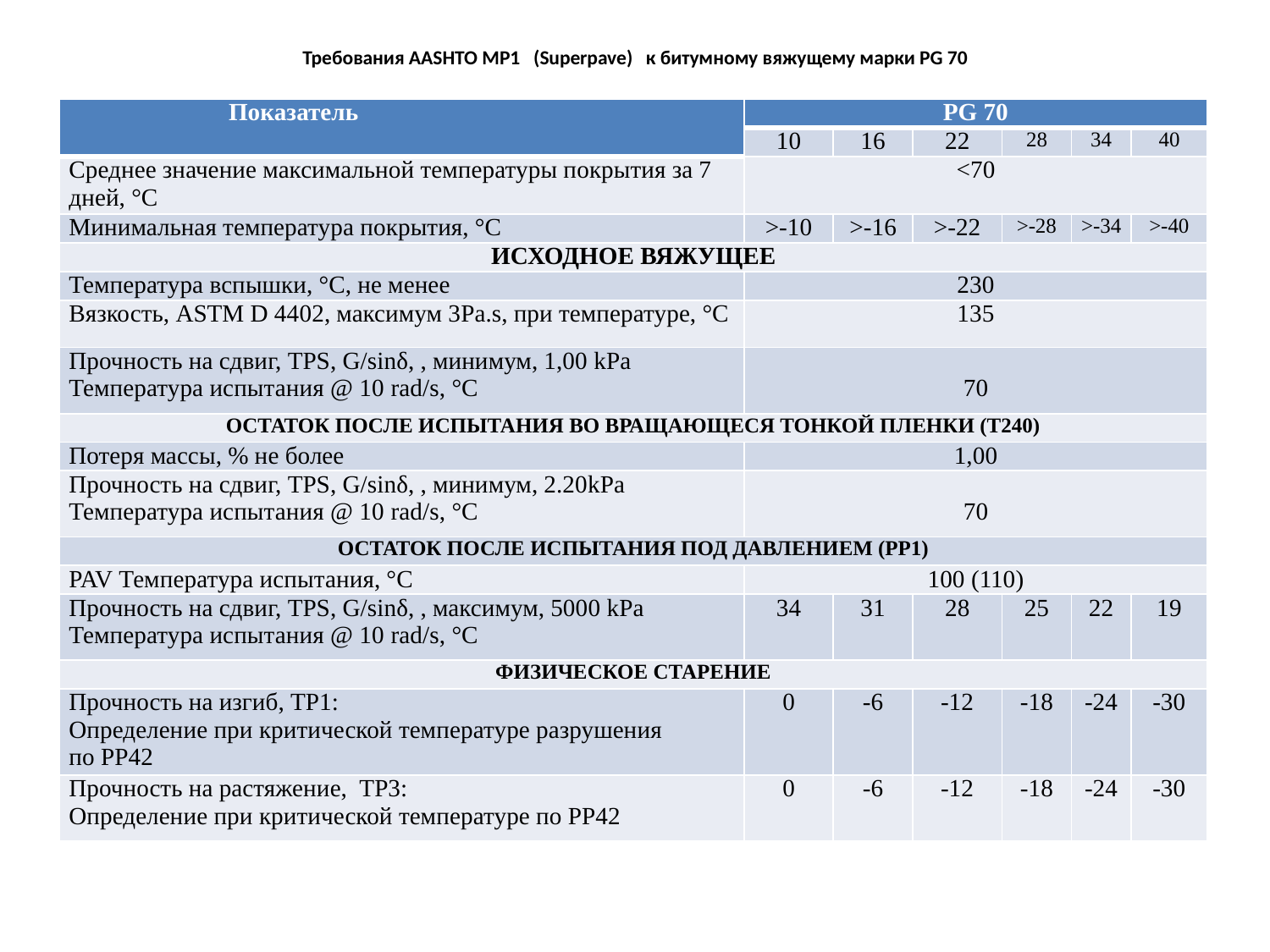

# Требования AASHTO МP1   (Superpave)   к битумному вяжущему марки PG 70
| Показатель | PG 70 |  |  |  |  |  |
| --- | --- | --- | --- | --- | --- | --- |
|  | 10 | 16 | 22 | 28 | 34 | 40 |
| Среднее значение максимальной температуры покрытия за 7 дней, °С | <70 |  |  |  |  |  |
| Минимальная температура покрытия, °С | >-10 | >-16 | >-22 | >-28 | >-34 | >-40 |
| ИСХОДНОЕ ВЯЖУЩЕЕ |  |  |  |  |  |  |
| Температура вспышки, °С, не менее | 230 |  |  |  |  |  |
| Вязкость, ASTM D 4402, максимум 3Pa.s, при температуре, °С | 135 |  |  |  |  |  |
| Прочность на сдвиг, TPS, G/sinδ, , минимум, 1,00 kPa Температура испытания @ 10 rad/s, °С | 70 |  |  |  |  |  |
| ОСТАТОК ПОСЛЕ ИСПЫТАНИЯ ВО ВРАЩАЮЩЕСЯ ТОНКОЙ ПЛЕНКИ (Т240) |  |  |  |  |  |  |
| Потеря массы, % не более | 1,00 |  |  |  |  |  |
| Прочность на сдвиг, TPS, G/sinδ, , минимум, 2.20kPa Температура испытания @ 10 rad/s, °С | 70 |  |  |  |  |  |
| ОСТАТОК ПОСЛЕ ИСПЫТАНИЯ ПОД ДАВЛЕНИЕМ (РР1) |  |  |  |  |  |  |
| PAV Температура испытания, °С | 100 (110) |  |  |  |  |  |
| Прочность на сдвиг, TPS, G/sinδ, , максимум, 5000 kPa Температура испытания @ 10 rad/s, °С | 34 | 31 | 28 | 25 | 22 | 19 |
| ФИЗИЧЕСКОЕ СТАРЕНИЕ |  |  |  |  |  |  |
| Прочность на изгиб, ТР1: Определение при критической температуре разрушения по РР42 | 0 | -6 | -12 | -18 | -24 | -30 |
| Прочность на растяжение, ТР3: Определение при критической температуре по РР42 | 0 | -6 | -12 | -18 | -24 | -30 |